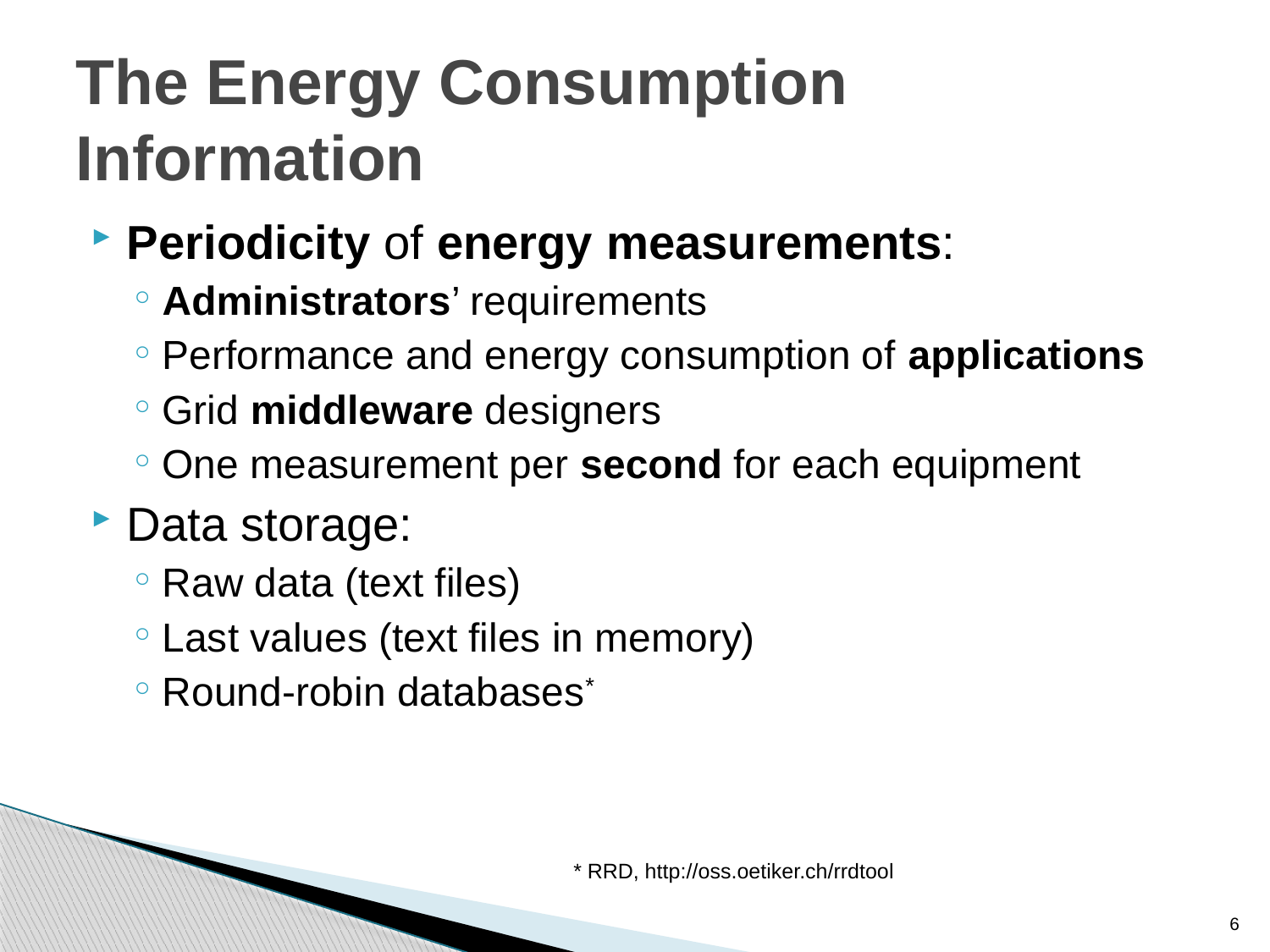

# The Energy Consumption Information
Periodicity of energy measurements:
Administrators’ requirements
Performance and energy consumption of applications
Grid middleware designers
One measurement per second for each equipment
Data storage:
Raw data (text files)
Last values (text files in memory)
Round-robin databases*

* RRD, http://oss.oetiker.ch/rrdtool
6